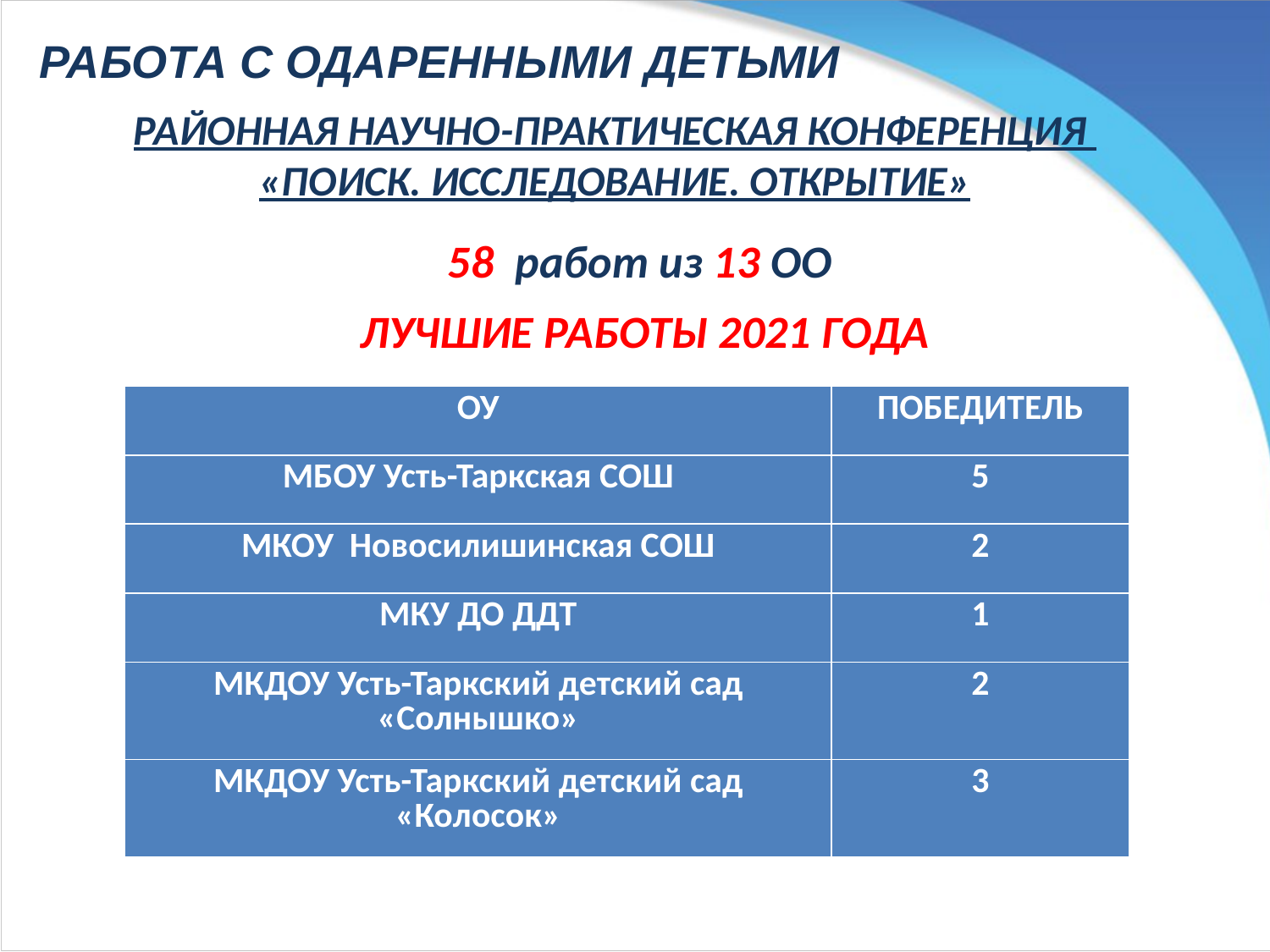

РАБОТА С ОДАРЕННЫМИ ДЕТЬМИ
Районная научно-практическая конференция  «Поиск. Исследование. Открытие»
58  работ из 13 ОО
ЛУЧШИЕ РАБОТЫ 2021 года
| ОУ | ПОБЕДИТЕЛЬ |
| --- | --- |
| МБОУ Усть-Таркская СОШ | 5 |
| МКОУ Новосилишинская СОШ | 2 |
| МКУ ДО ДДТ | 1 |
| МКДОУ Усть-Таркский детский сад «Солнышко» | 2 |
| МКДОУ Усть-Таркский детский сад «Колосок» | 3 |